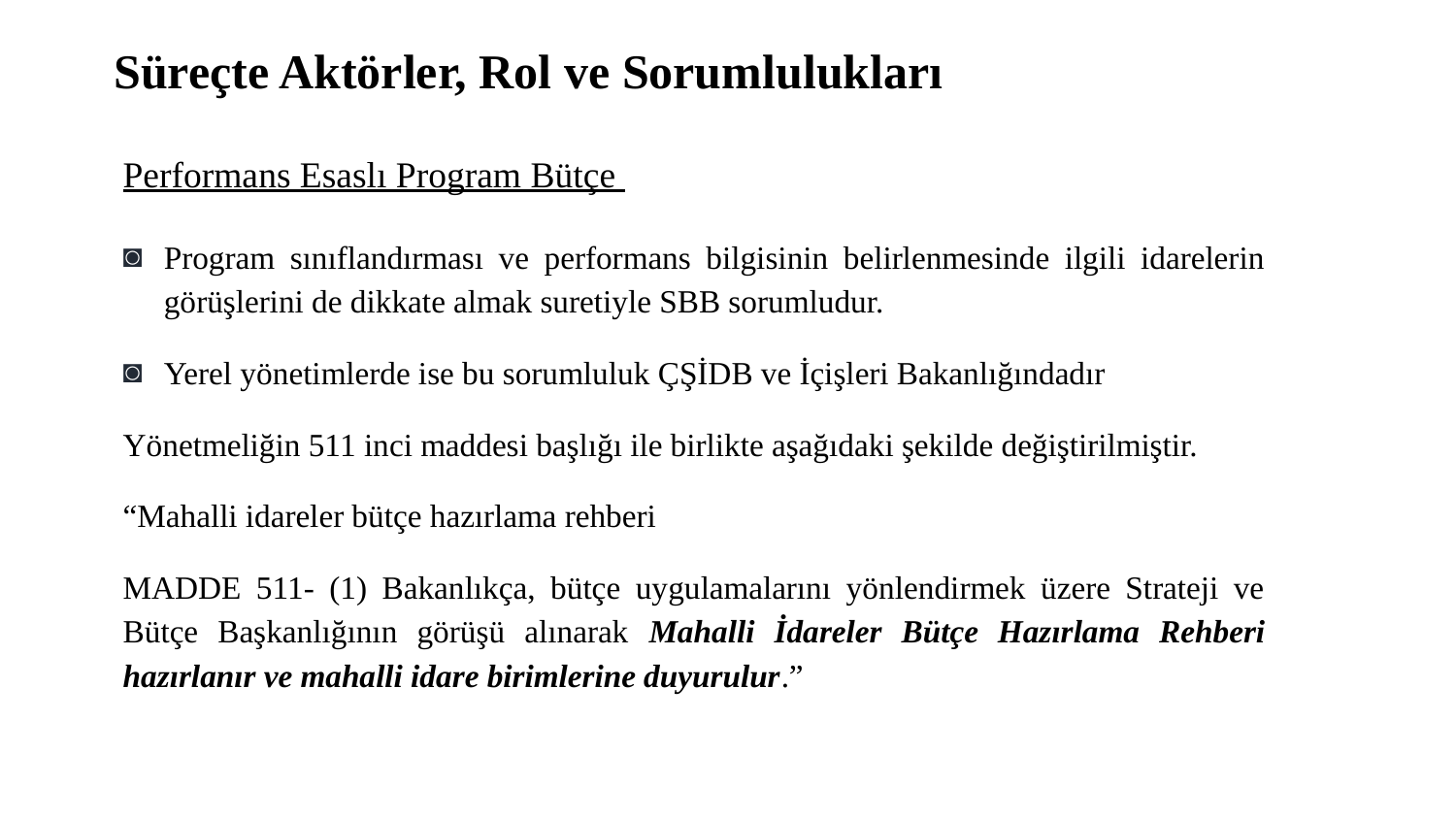

Süreçte Aktörler, Rol ve Sorumlulukları
Performans Esaslı Program Bütçe
Program sınıflandırması ve performans bilgisinin belirlenmesinde ilgili idarelerin görüşlerini de dikkate almak suretiyle SBB sorumludur.
Yerel yönetimlerde ise bu sorumluluk ÇŞİDB ve İçişleri Bakanlığındadır
Yönetmeliğin 511 inci maddesi başlığı ile birlikte aşağıdaki şekilde değiştirilmiştir.
“Mahalli idareler bütçe hazırlama rehberi
MADDE 511- (1) Bakanlıkça, bütçe uygulamalarını yönlendirmek üzere Strateji ve Bütçe Başkanlığının görüşü alınarak Mahalli İdareler Bütçe Hazırlama Rehberi hazırlanır ve mahalli idare birimlerine duyurulur.”